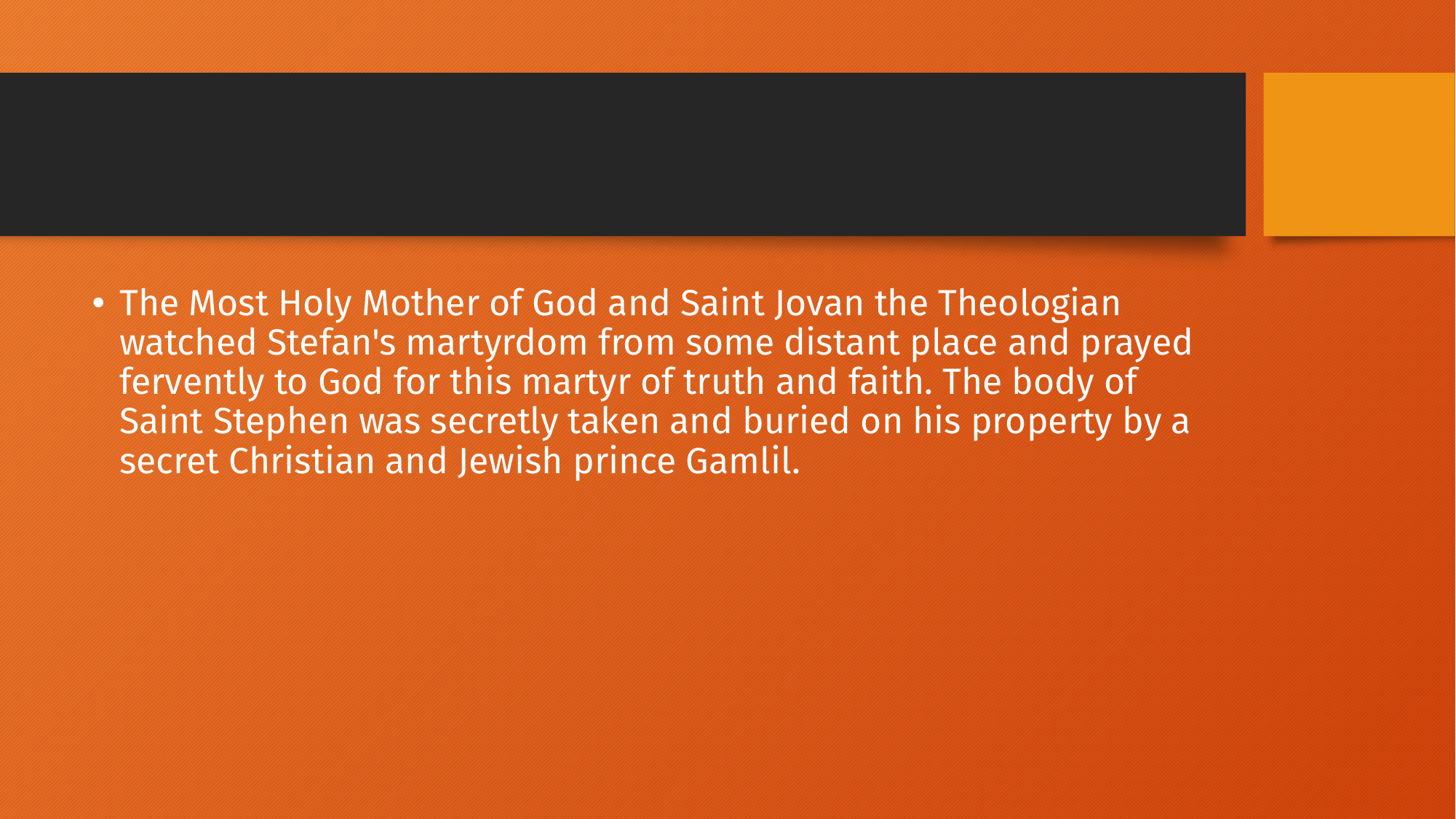

#
The Most Holy Mother of God and Saint Jovan the Theologian watched Stefan's martyrdom from some distant place and prayed fervently to God for this martyr of truth and faith. The body of Saint Stephen was secretly taken and buried on his property by a secret Christian and Jewish prince Gamlil.